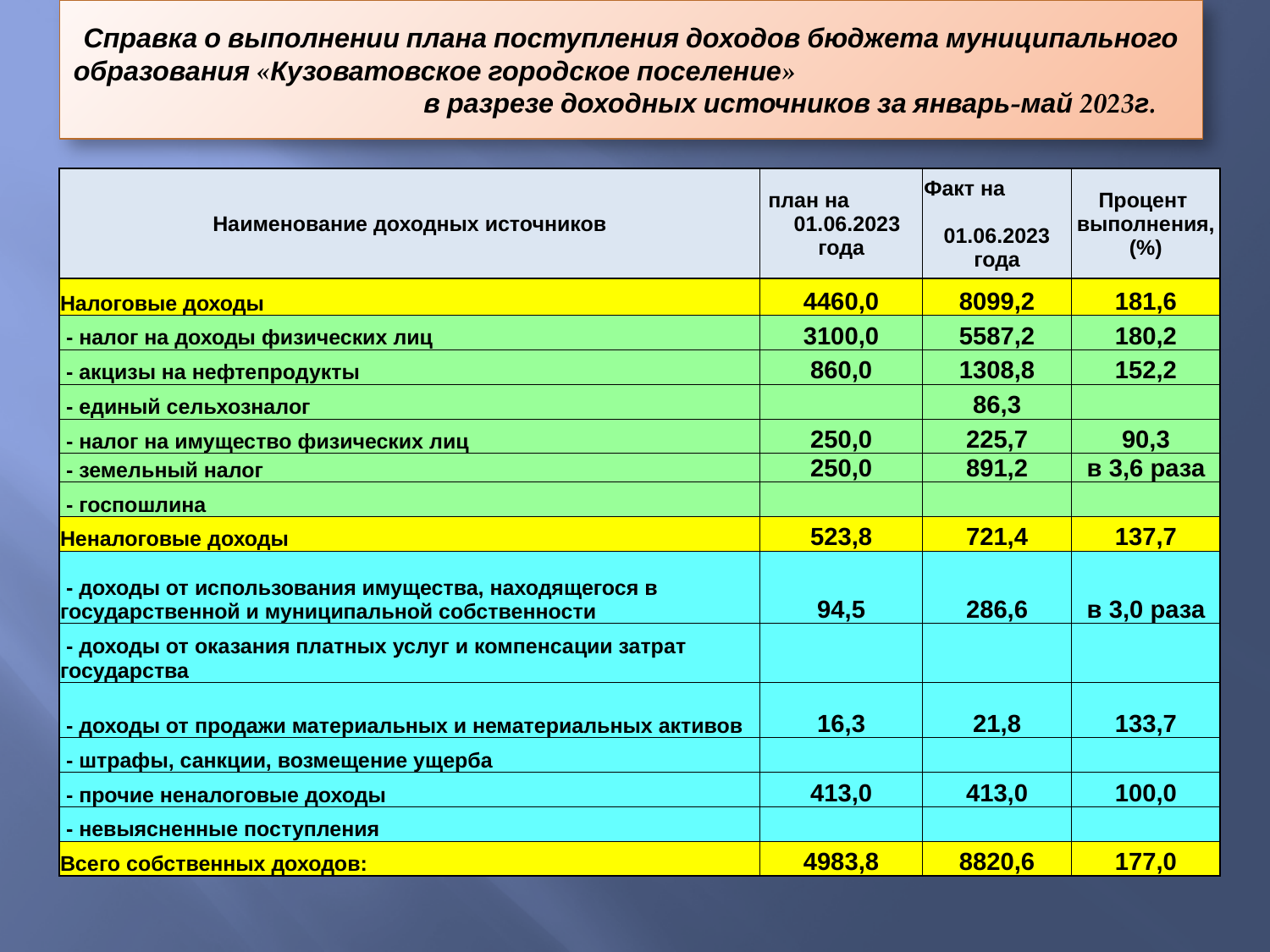

# Справка о выполнении плана поступления доходов бюджета муниципального образования «Кузоватовское городское поселение»                                                                                                          в разрезе доходных источников за январь-май 2023г.
| Наименование доходных источников | план на 01.06.2023 года | Факт на 01.06.2023 года | Процент выполнения, (%) |
| --- | --- | --- | --- |
| Налоговые доходы | 4460,0 | 8099,2 | 181,6 |
| - налог на доходы физических лиц | 3100,0 | 5587,2 | 180,2 |
| - акцизы на нефтепродукты | 860,0 | 1308,8 | 152,2 |
| - единый сельхозналог |  | 86,3 |  |
| - налог на имущество физических лиц | 250,0 | 225,7 | 90,3 |
| - земельный налог | 250,0 | 891,2 | в 3,6 раза |
| - госпошлина |  |  |  |
| Неналоговые доходы | 523,8 | 721,4 | 137,7 |
| - доходы от использования имущества, находящегося в государственной и муниципальной собственности | 94,5 | 286,6 | в 3,0 раза |
| - доходы от оказания платных услуг и компенсации затрат государства |  |  |  |
| - доходы от продажи материальных и нематериальных активов | 16,3 | 21,8 | 133,7 |
| - штрафы, санкции, возмещение ущерба |  |  |  |
| - прочие неналоговые доходы | 413,0 | 413,0 | 100,0 |
| - невыясненные поступления |  |  |  |
| Всего собственных доходов: | 4983,8 | 8820,6 | 177,0 |